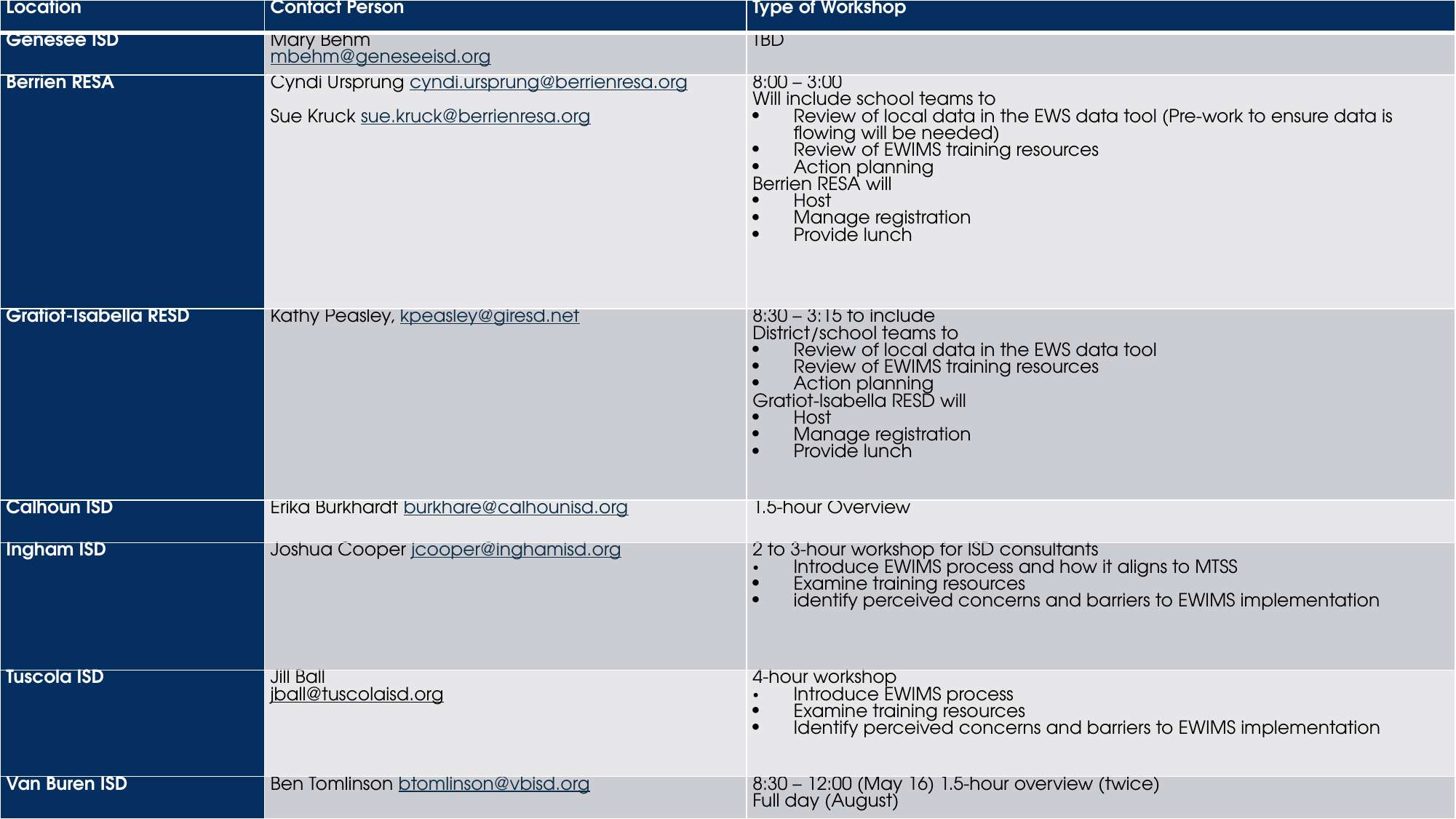

| Location | Contact Person | Type of Workshop |
| --- | --- | --- |
| Genesee ISD | Mary Behm mbehm@geneseeisd.org | TBD |
| Berrien RESA | Cyndi Ursprung cyndi.ursprung@berrienresa.org   Sue Kruck sue.kruck@berrienresa.org | 8:00 – 3:00 Will include school teams to Review of local data in the EWS data tool (Pre-work to ensure data is flowing will be needed) Review of EWIMS training resources Action planning Berrien RESA will Host Manage registration Provide lunch |
| Gratiot-Isabella RESD | Kathy Peasley, kpeasley@giresd.net | 8:30 – 3:15 to include District/school teams to Review of local data in the EWS data tool Review of EWIMS training resources Action planning Gratiot-Isabella RESD will Host Manage registration Provide lunch |
| Calhoun ISD | Erika Burkhardt burkhare@calhounisd.org | 1.5-hour Overview |
| Ingham ISD | Joshua Cooper jcooper@inghamisd.org | 2 to 3-hour workshop for ISD consultants Introduce EWIMS process and how it aligns to MTSS Examine training resources identify perceived concerns and barriers to EWIMS implementation |
| Tuscola ISD | Jill Ball jball@tuscolaisd.org | 4-hour workshop Introduce EWIMS process Examine training resources Identify perceived concerns and barriers to EWIMS implementation |
| Van Buren ISD | Ben Tomlinson btomlinson@vbisd.org | 8:30 – 12:00 (May 16) 1.5-hour overview (twice) Full day (August) |